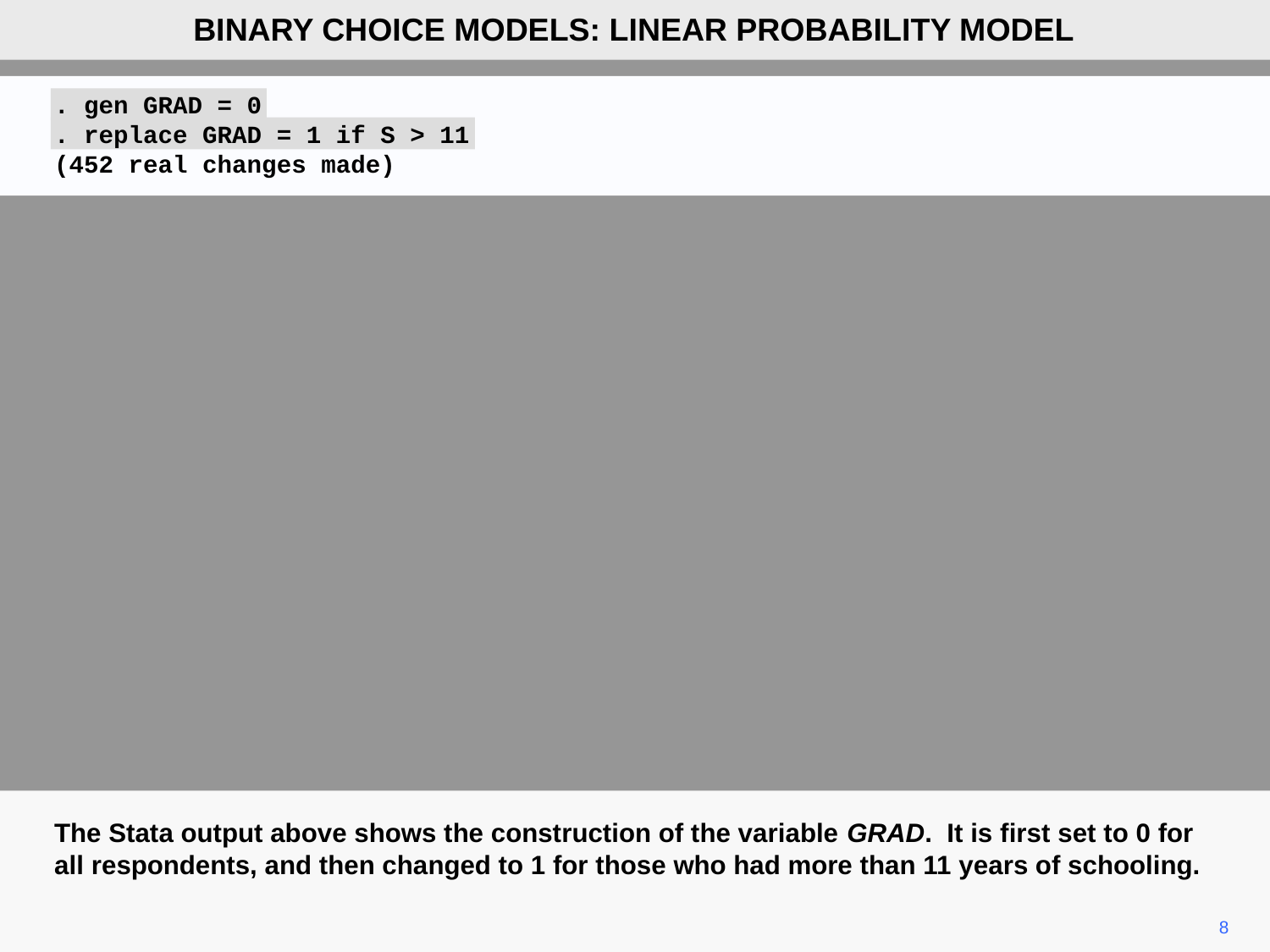

BINARY CHOICE MODELS: LINEAR PROBABILITY MODEL

. gen GRAD = 0
. replace GRAD = 1 if S > 11
(452 real changes made)

The Stata output above shows the construction of the variable GRAD.  It is first set to 0 for all respondents, and then changed to 1 for those who had more than 11 years of schooling.
8